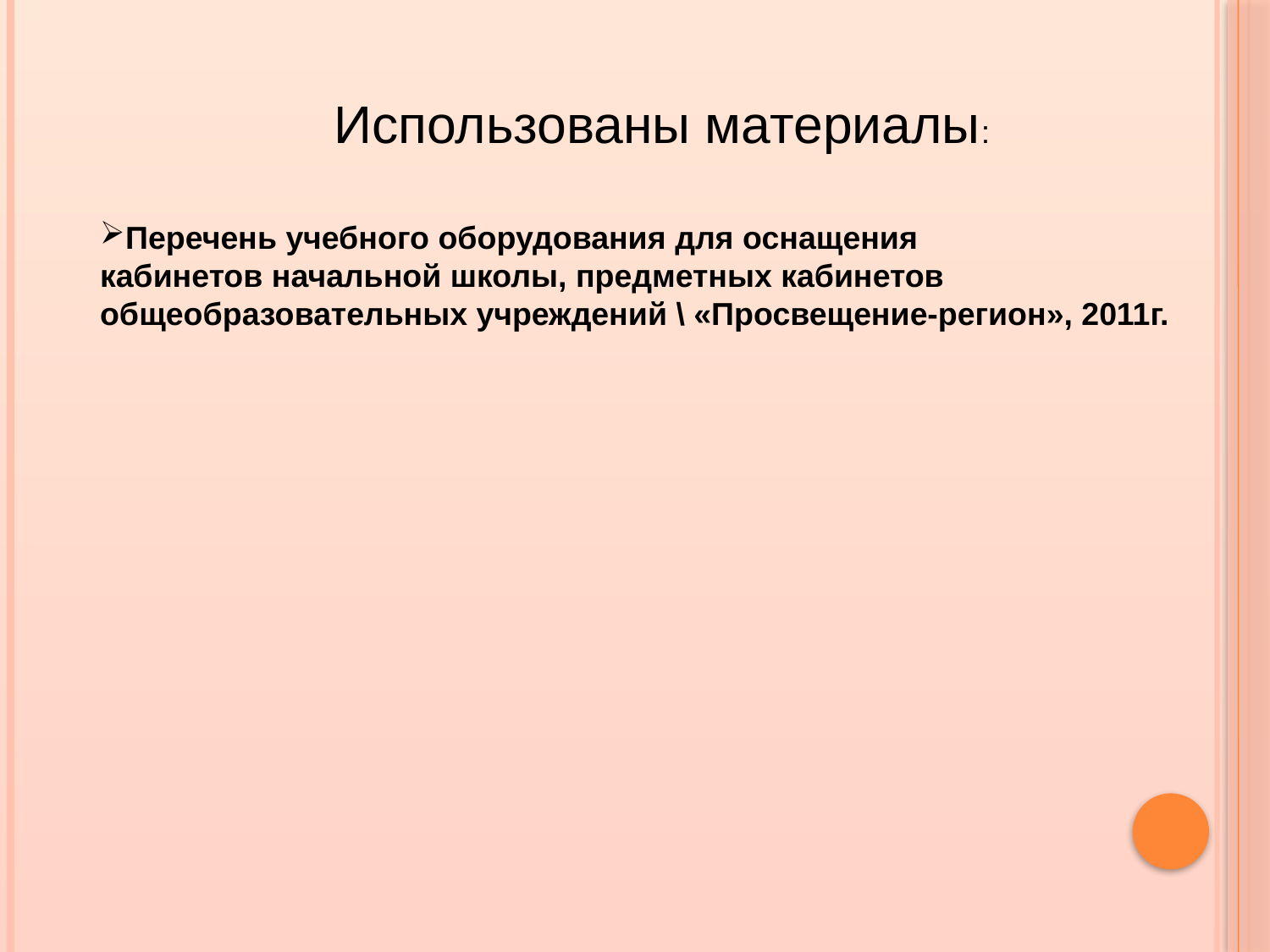

Использованы материалы:
Перечень учебного оборудования для оснащения
кабинетов начальной школы, предметных кабинетов
общеобразовательных учреждений \ «Просвещение-регион», 2011г.